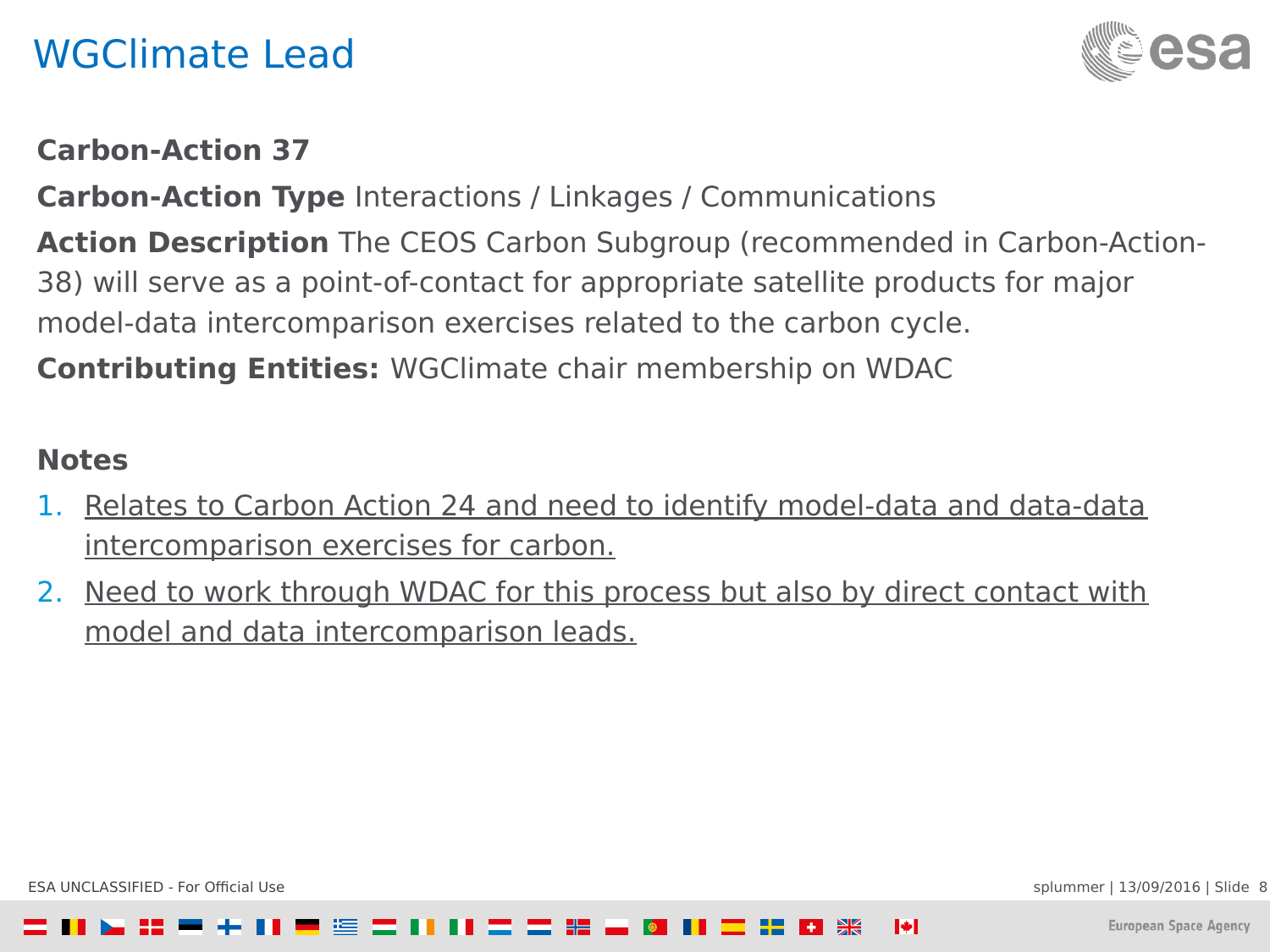

# WGClimate Lead
Carbon-Action 37
Carbon-Action Type Interactions / Linkages / Communications
Action Description The CEOS Carbon Subgroup (recommended in Carbon-Action-38) will serve as a point-of-contact for appropriate satellite products for major model-data intercomparison exercises related to the carbon cycle.
Contributing Entities: WGClimate chair membership on WDAC

Notes
Relates to Carbon Action 24 and need to identify model-data and data-data intercomparison exercises for carbon.
Need to work through WDAC for this process but also by direct contact with model and data intercomparison leads.